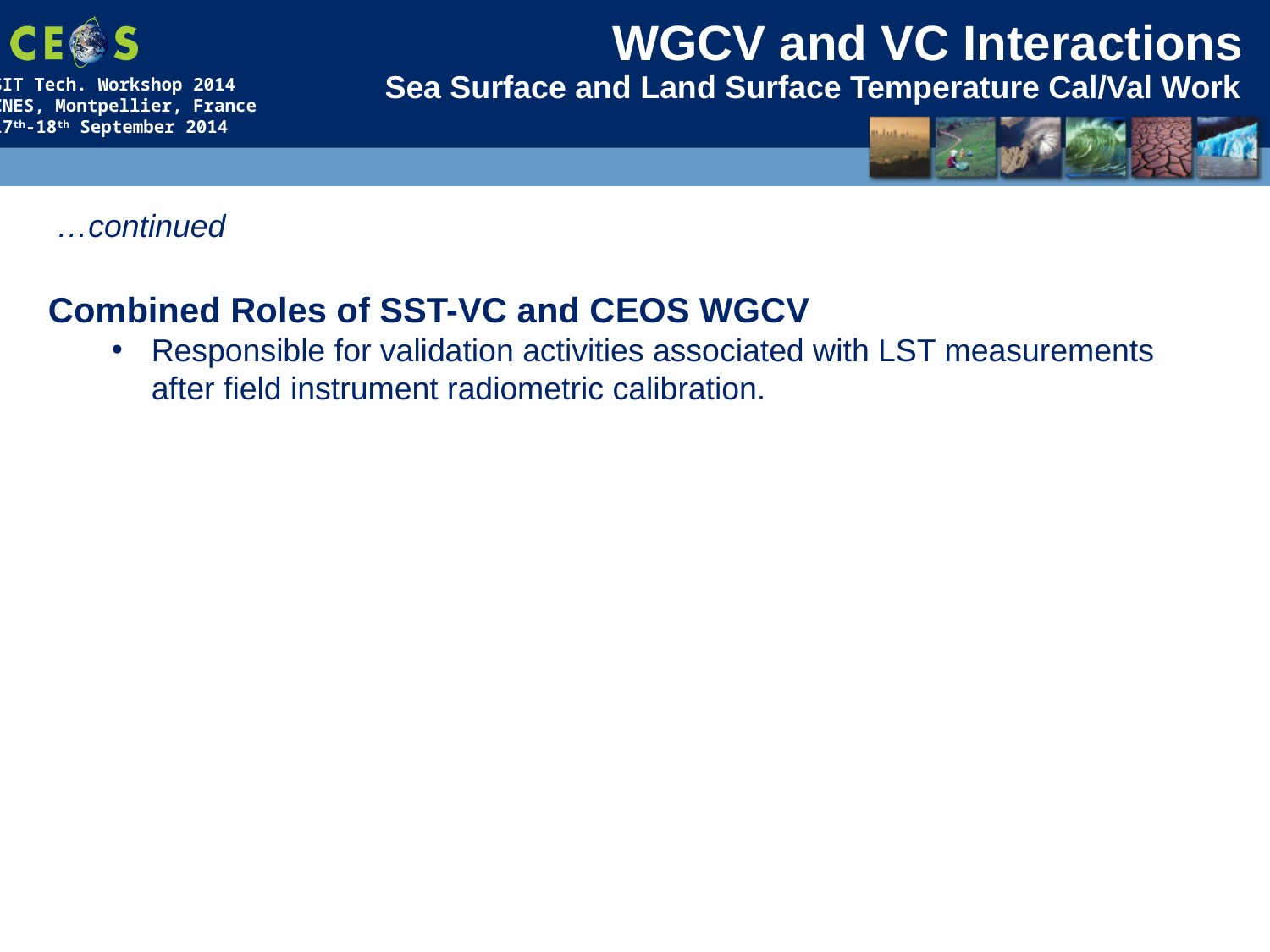

WGCV and VC Interactions
Sea Surface and Land Surface Temperature Cal/Val Work
…continued

Combined Roles of SST-VC and CEOS WGCV
Responsible for validation activities associated with LST measurements after field instrument radiometric calibration.